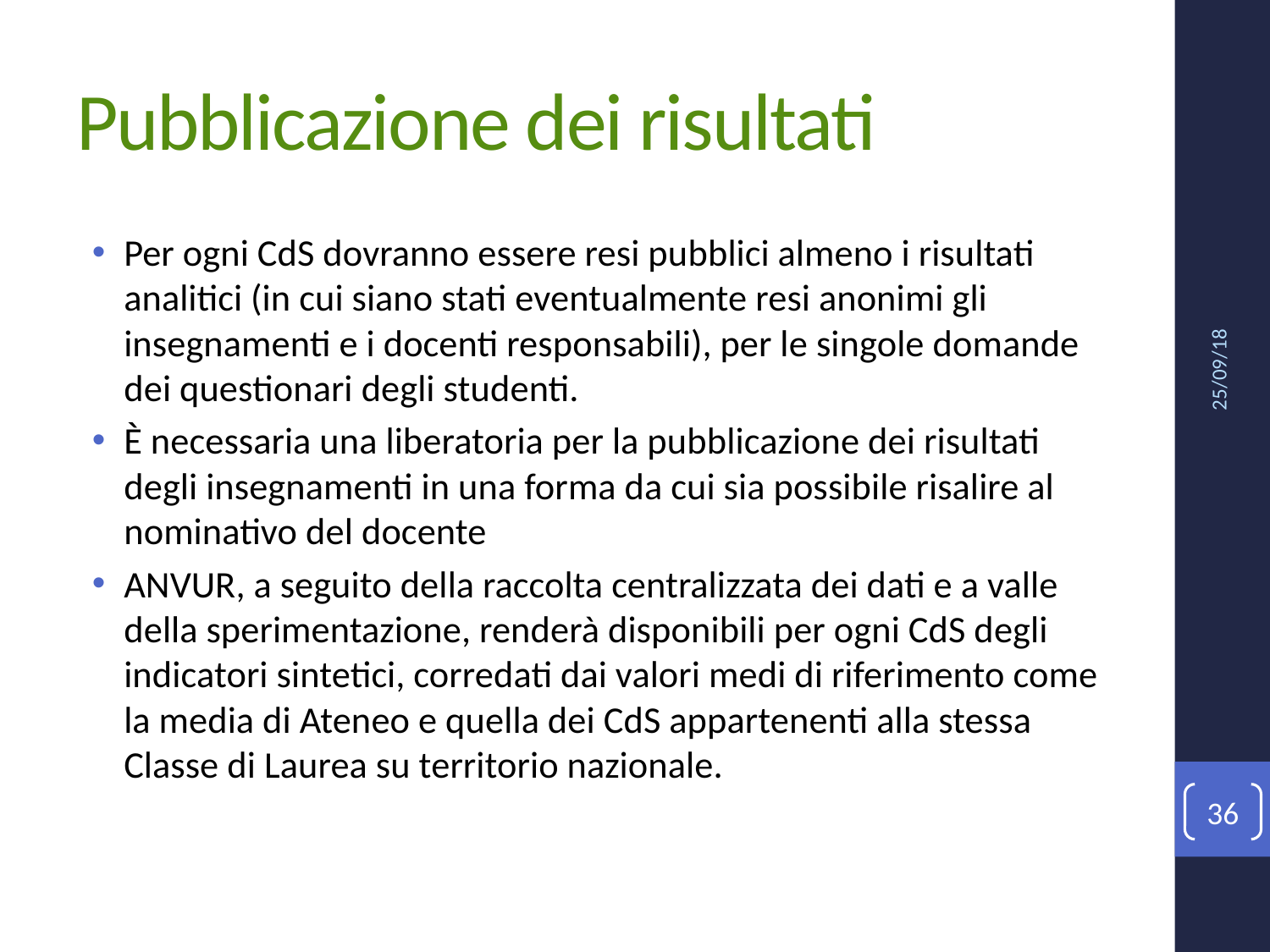

# Pubblicazione dei risultati
Per ogni CdS dovranno essere resi pubblici almeno i risultati analitici (in cui siano stati eventualmente resi anonimi gli insegnamenti e i docenti responsabili), per le singole domande dei questionari degli studenti.
È necessaria una liberatoria per la pubblicazione dei risultati degli insegnamenti in una forma da cui sia possibile risalire al nominativo del docente
ANVUR, a seguito della raccolta centralizzata dei dati e a valle della sperimentazione, renderà disponibili per ogni CdS degli indicatori sintetici, corredati dai valori medi di riferimento come la media di Ateneo e quella dei CdS appartenenti alla stessa Classe di Laurea su territorio nazionale.

25/09/18
36